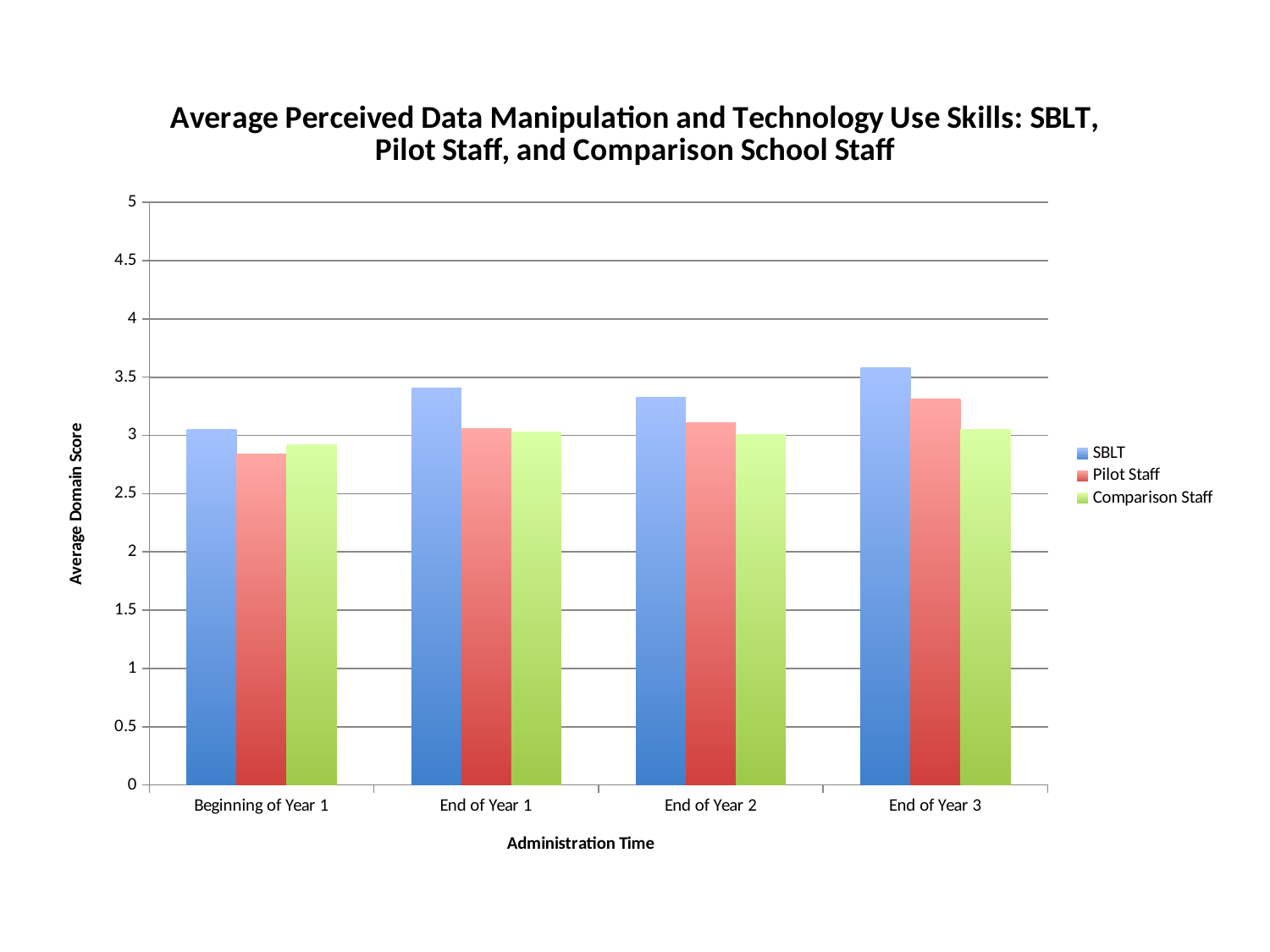

### Chart: Average Perceived Data Manipulation and Technology Use Skills: SBLT, Pilot Staff, and Comparison School Staff

| Category | SBLT | Pilot Staff | Comparison Staff |
|---|---|---|---|
| Beginning of Year 1 | 3.05 | 2.84 | 2.92 |
| End of Year 1 | 3.41 | 3.06 | 3.03 |
| End of Year 2 | 3.33 | 3.11 | 3.01 |
| End of Year 3 | 3.58 | 3.31 | 3.05 |